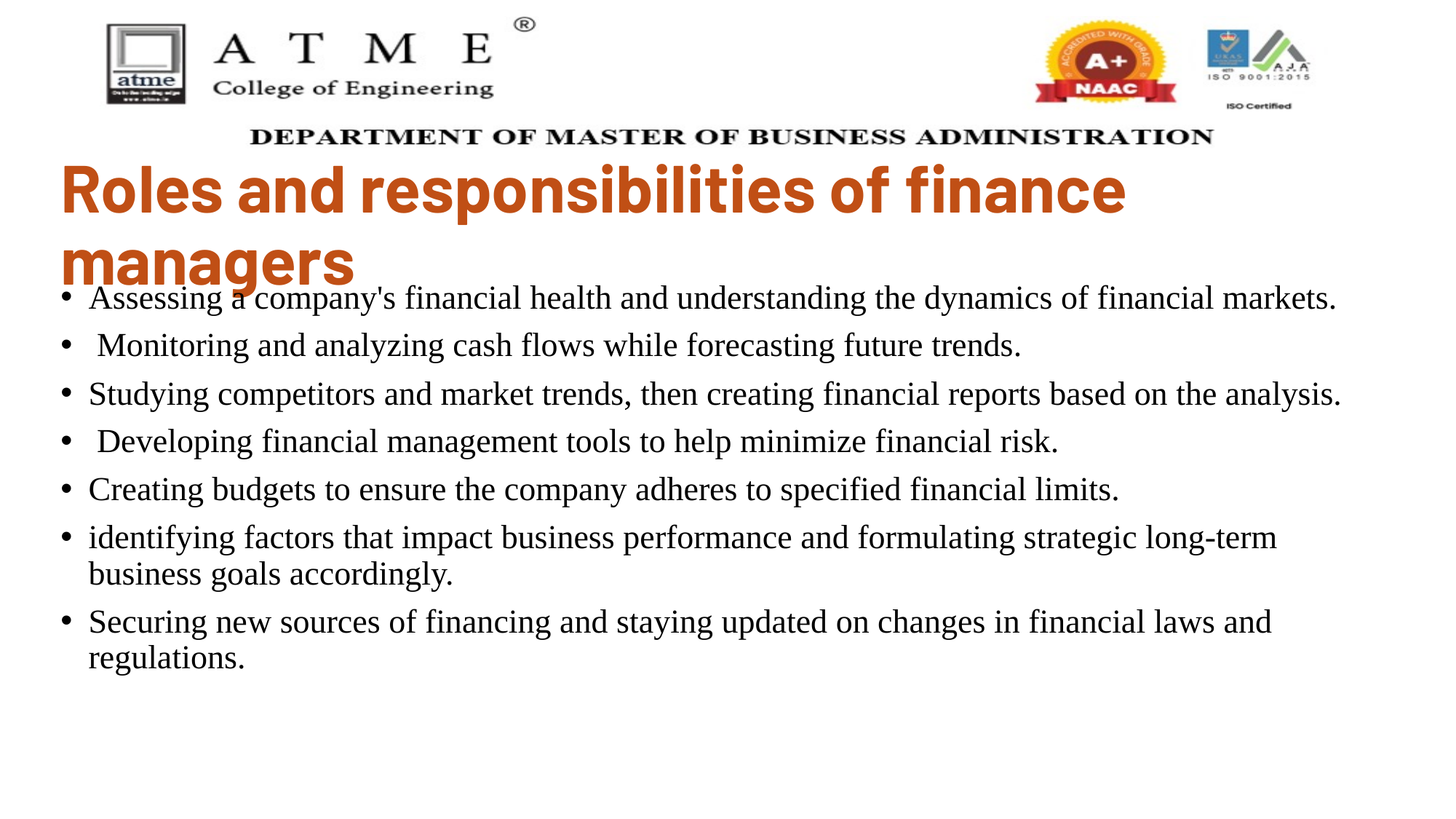

# Roles and responsibilities of finance managers
Assessing a company's financial health and understanding the dynamics of financial markets.
 Monitoring and analyzing cash flows while forecasting future trends.
Studying competitors and market trends, then creating financial reports based on the analysis.
 Developing financial management tools to help minimize financial risk.
Creating budgets to ensure the company adheres to specified financial limits.
identifying factors that impact business performance and formulating strategic long-term business goals accordingly.
Securing new sources of financing and staying updated on changes in financial laws and regulations.